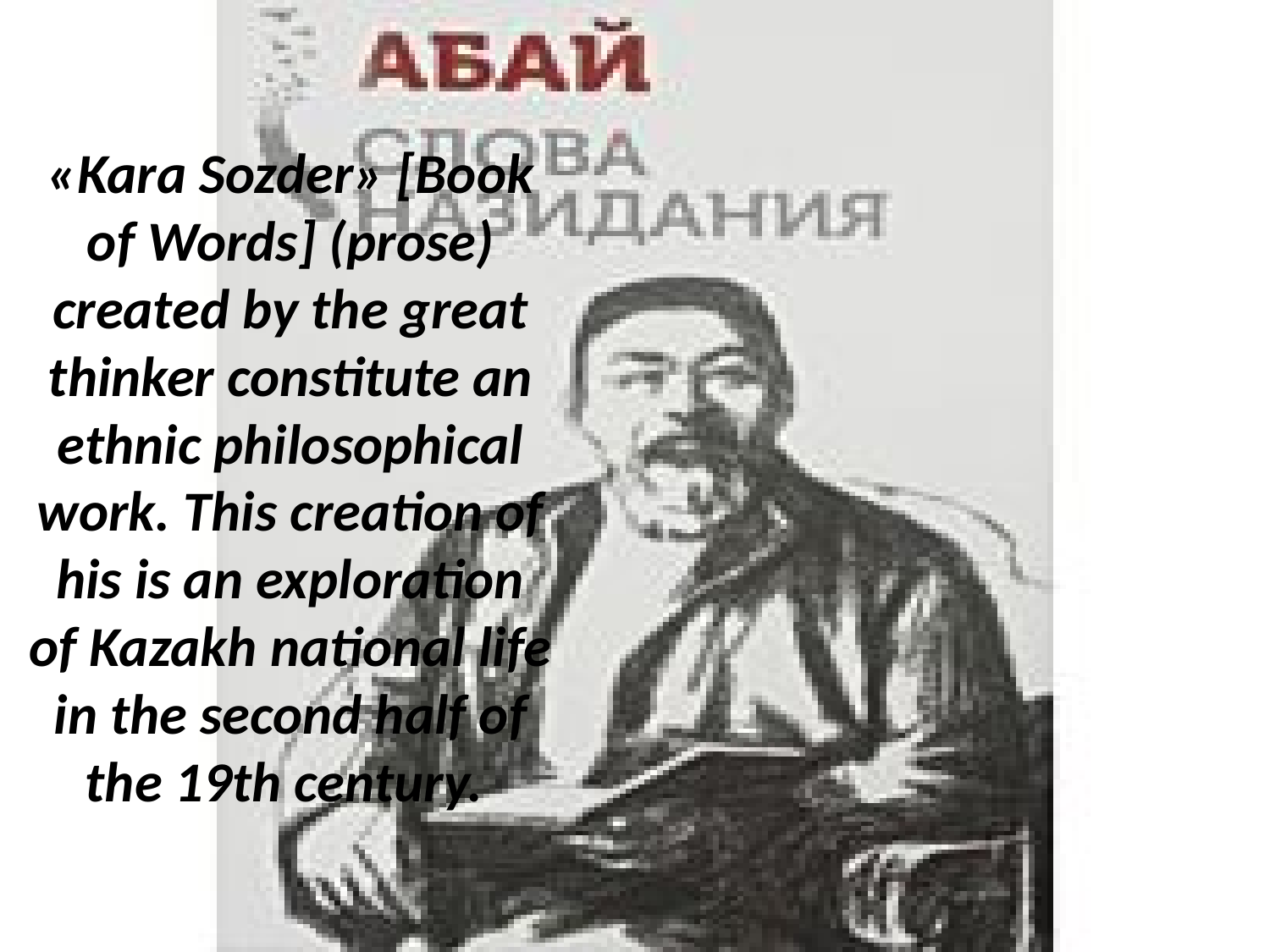

# «Kara Sozder» [Book of Words] (prose) created by the great thinker constitute an ethnic philosophical work. This creation of his is an exploration of Kazakh national life in the second half of the 19th century.